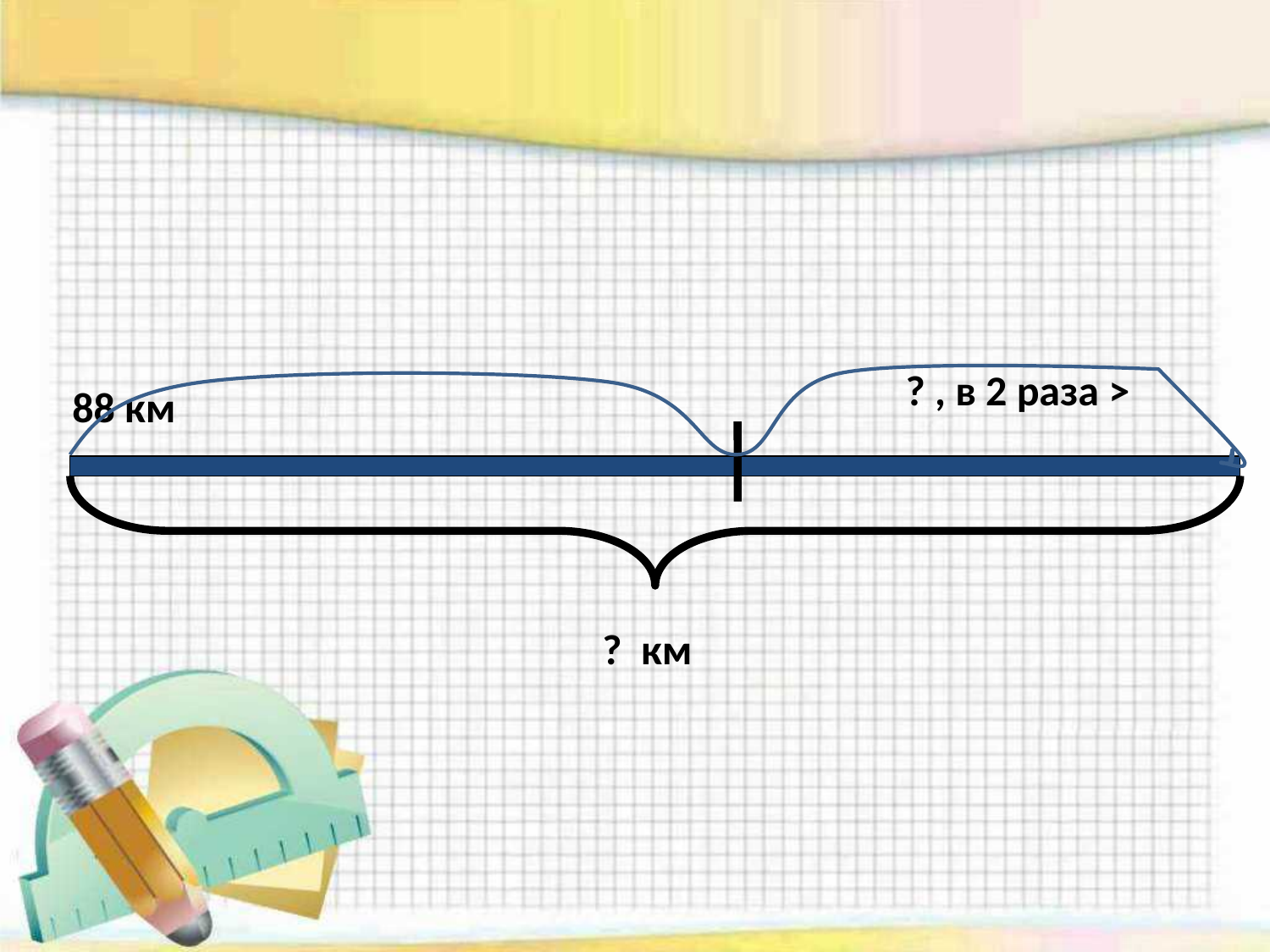

#
? , в 2 раза >

  88 км

?  км